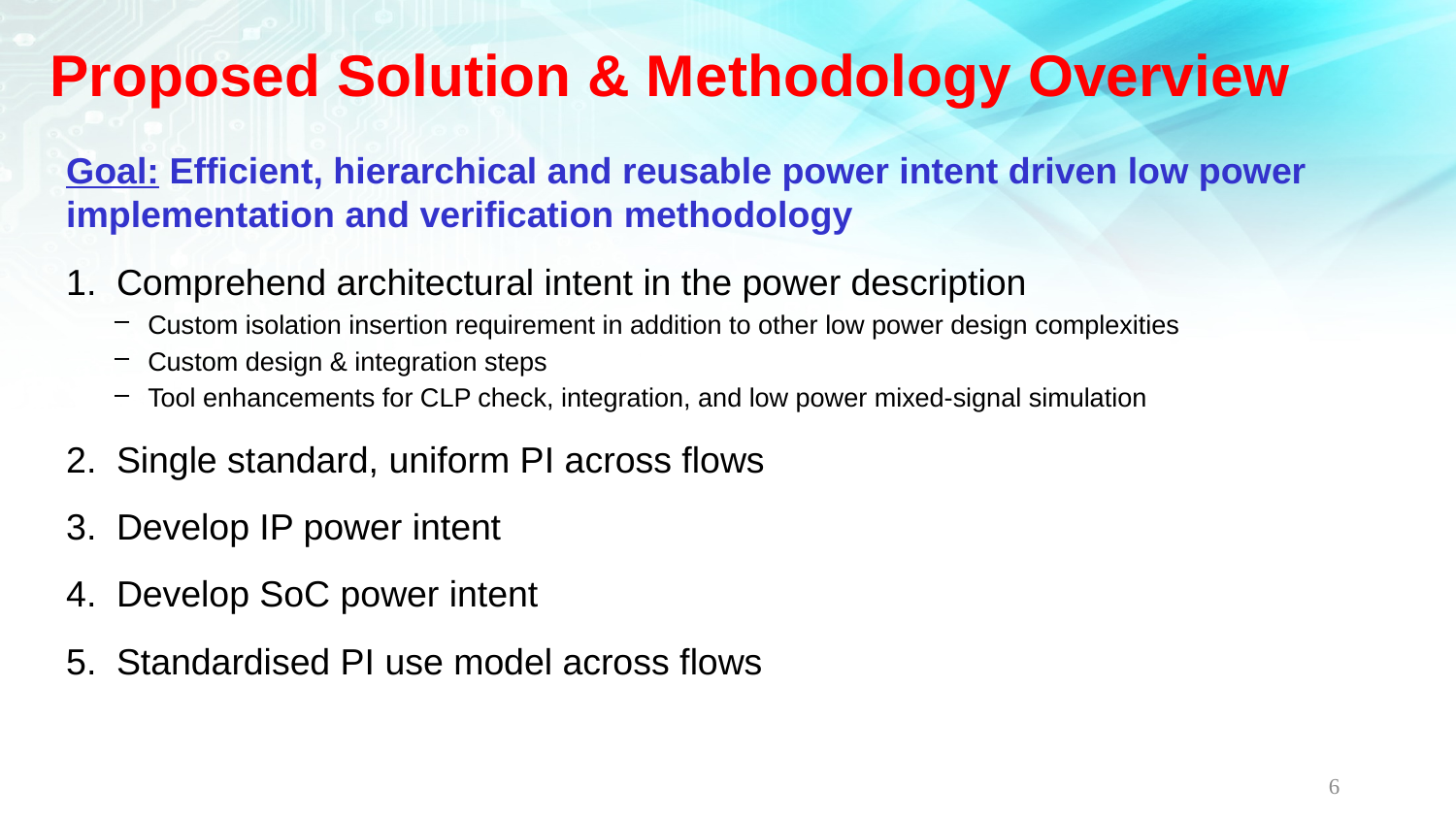

# Proposed Solution & Methodology Overview
Goal: Efficient, hierarchical and reusable power intent driven low power implementation and verification methodology
Comprehend architectural intent in the power description
Custom isolation insertion requirement in addition to other low power design complexities
Custom design & integration steps
Tool enhancements for CLP check, integration, and low power mixed-signal simulation
Single standard, uniform PI across flows
Develop IP power intent
Develop SoC power intent
Standardised PI use model across flows
6